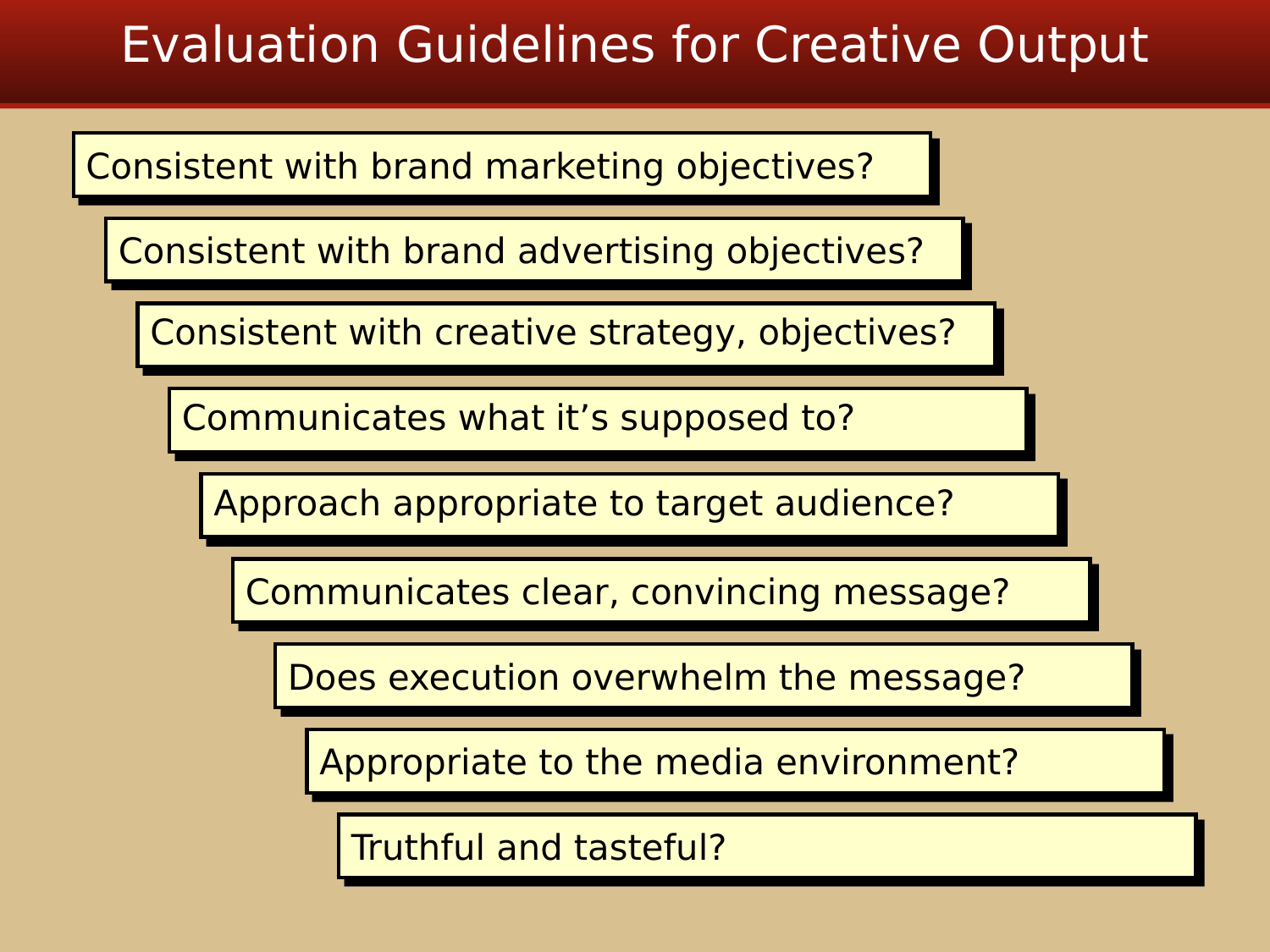

# Evaluation Guidelines for Creative Output

Consistent with brand marketing objectives?
Consistent with brand advertising objectives?
Consistent with creative strategy, objectives?
Communicates what it’s supposed to?
Approach appropriate to target audience?
Communicates clear, convincing message?
Does execution overwhelm the message?
Appropriate to the media environment?
Truthful and tasteful?